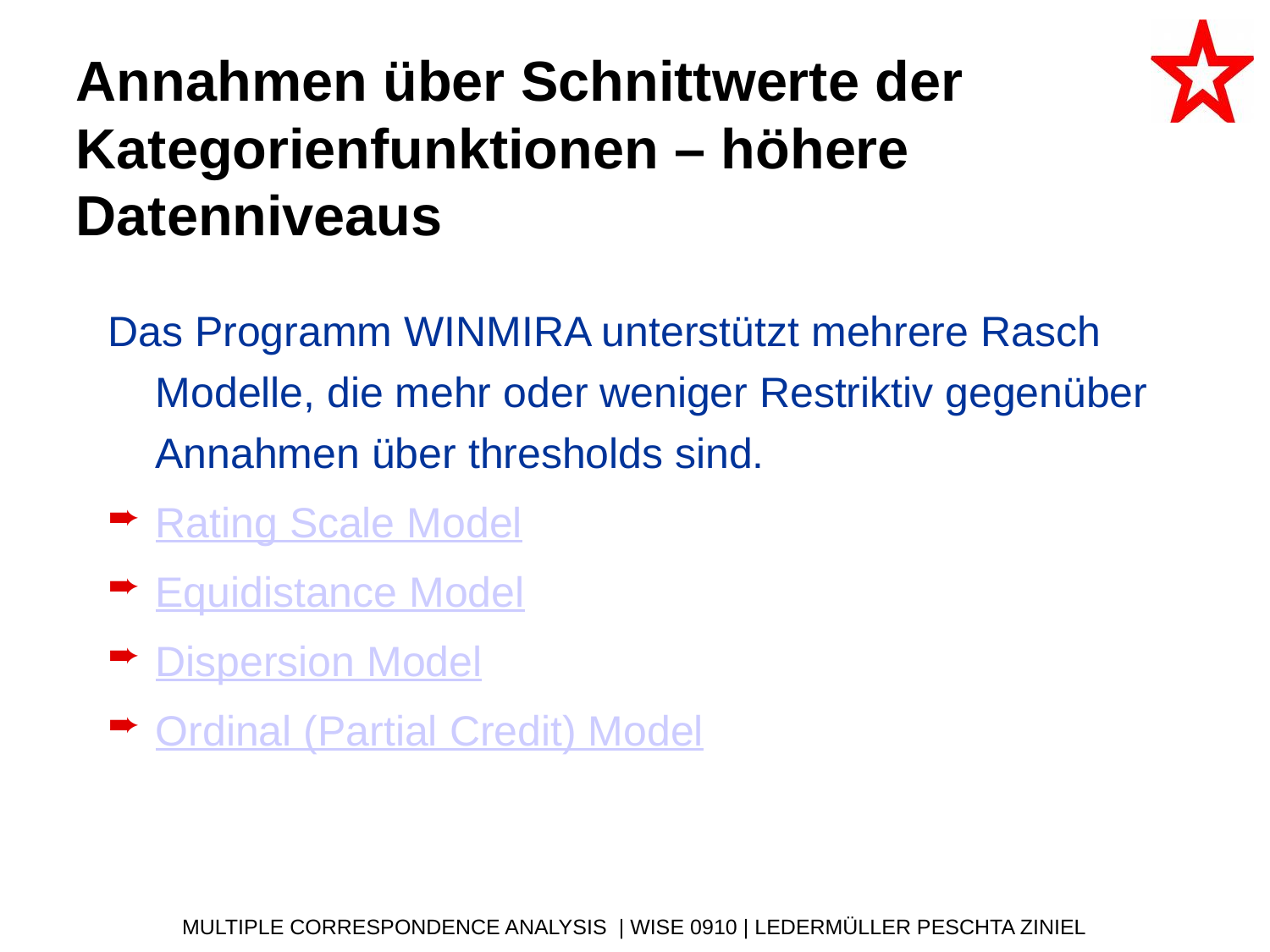

# Annahmen über Schnittwerte der Kategorienfunktionen – höhere Datenniveaus
Das Programm WINMIRA unterstützt mehrere Rasch Modelle, die mehr oder weniger Restriktiv gegenüber Annahmen über thresholds sind.
Rating Scale Model
Equidistance Model
Dispersion Model
Ordinal (Partial Credit) Model